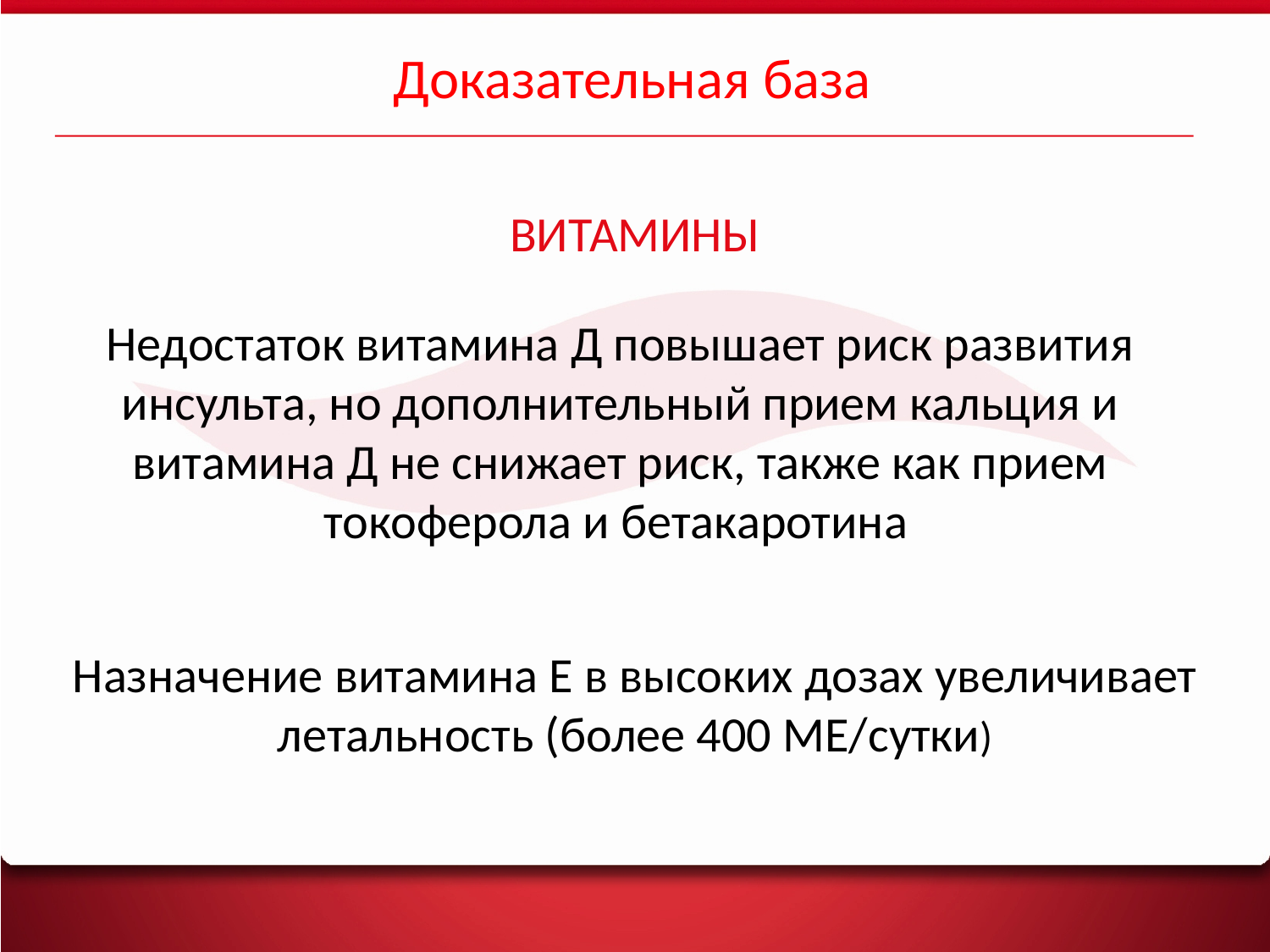

Доказательная база
ВИТАМИНЫ
Недостаток витамина Д повышает риск развития инсульта, но дополнительный прием кальция и витамина Д не снижает риск, также как прием токоферола и бетакаротина
Назначение витамина Е в высоких дозах увеличивает летальность (более 400 МЕ/сутки)